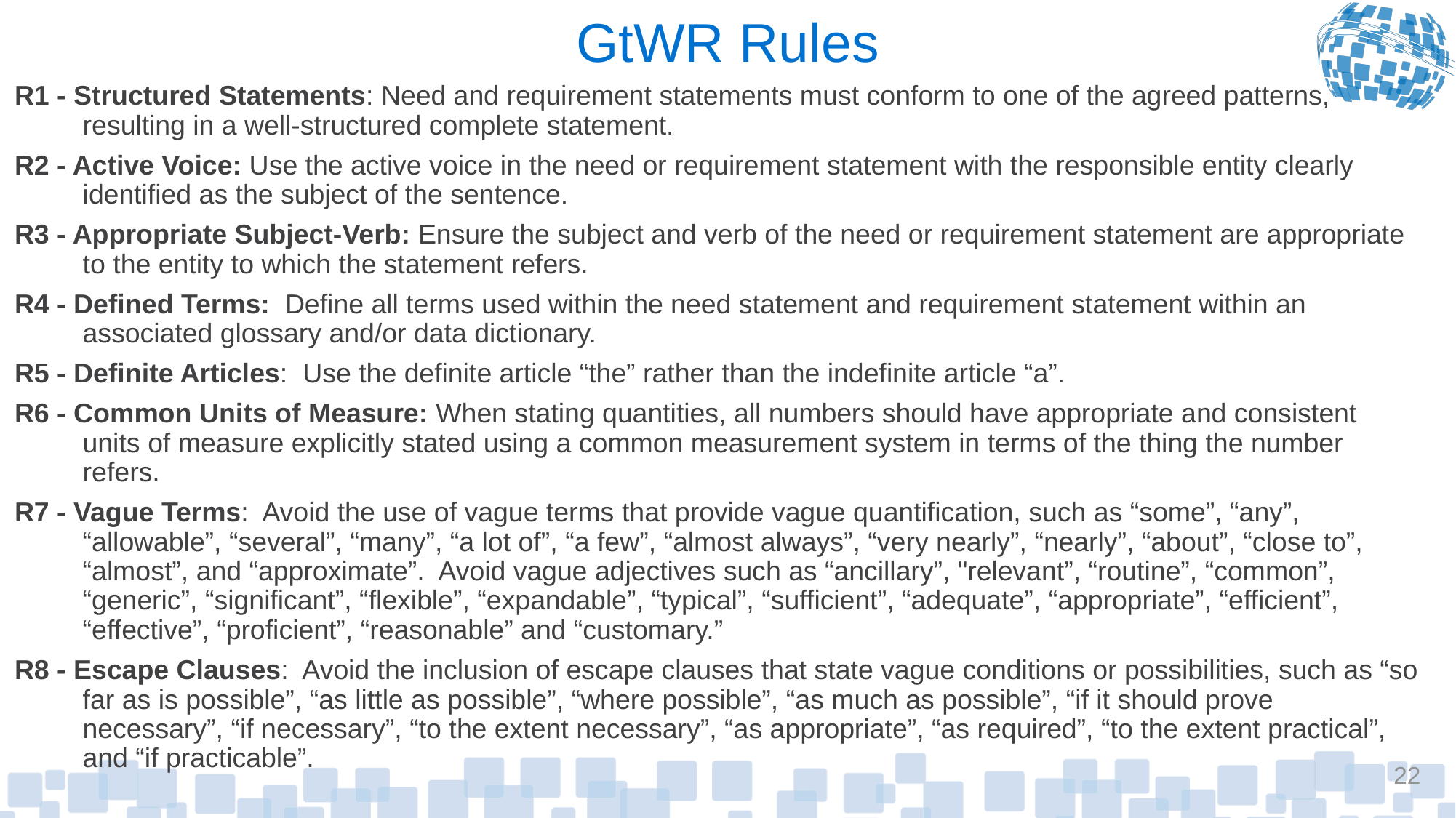

# GtWR Rules
R1 - Structured Statements: Need and requirement statements must conform to one of the agreed patterns,
resulting in a well-structured complete statement.
R2 - Active Voice: Use the active voice in the need or requirement statement with the responsible entity clearly identified as the subject of the sentence.
R3 - Appropriate Subject-Verb: Ensure the subject and verb of the need or requirement statement are appropriate to the entity to which the statement refers.
R4 - Defined Terms:  Define all terms used within the need statement and requirement statement within an associated glossary and/or data dictionary.
R5 - Definite Articles:  Use the definite article “the” rather than the indefinite article “a”.
R6 - Common Units of Measure: When stating quantities, all numbers should have appropriate and consistent units of measure explicitly stated using a common measurement system in terms of the thing the number refers.
R7 - Vague Terms:  Avoid the use of vague terms that provide vague quantification, such as “some”, “any”, “allowable”, “several”, “many”, “a lot of”, “a few”, “almost always”, “very nearly”, “nearly”, “about”, “close to”, “almost”, and “approximate”.  Avoid vague adjectives such as “ancillary”, "relevant”, “routine”, “common”, “generic”, “significant”, “flexible”, “expandable”, “typical”, “sufficient”, “adequate”, “appropriate”, “efficient”, “effective”, “proficient”, “reasonable” and “customary.”
R8 - Escape Clauses:  Avoid the inclusion of escape clauses that state vague conditions or possibilities, such as “so far as is possible”, “as little as possible”, “where possible”, “as much as possible”, “if it should prove necessary”, “if necessary”, “to the extent necessary”, “as appropriate”, “as required”, “to the extent practical”, and “if practicable”.
22